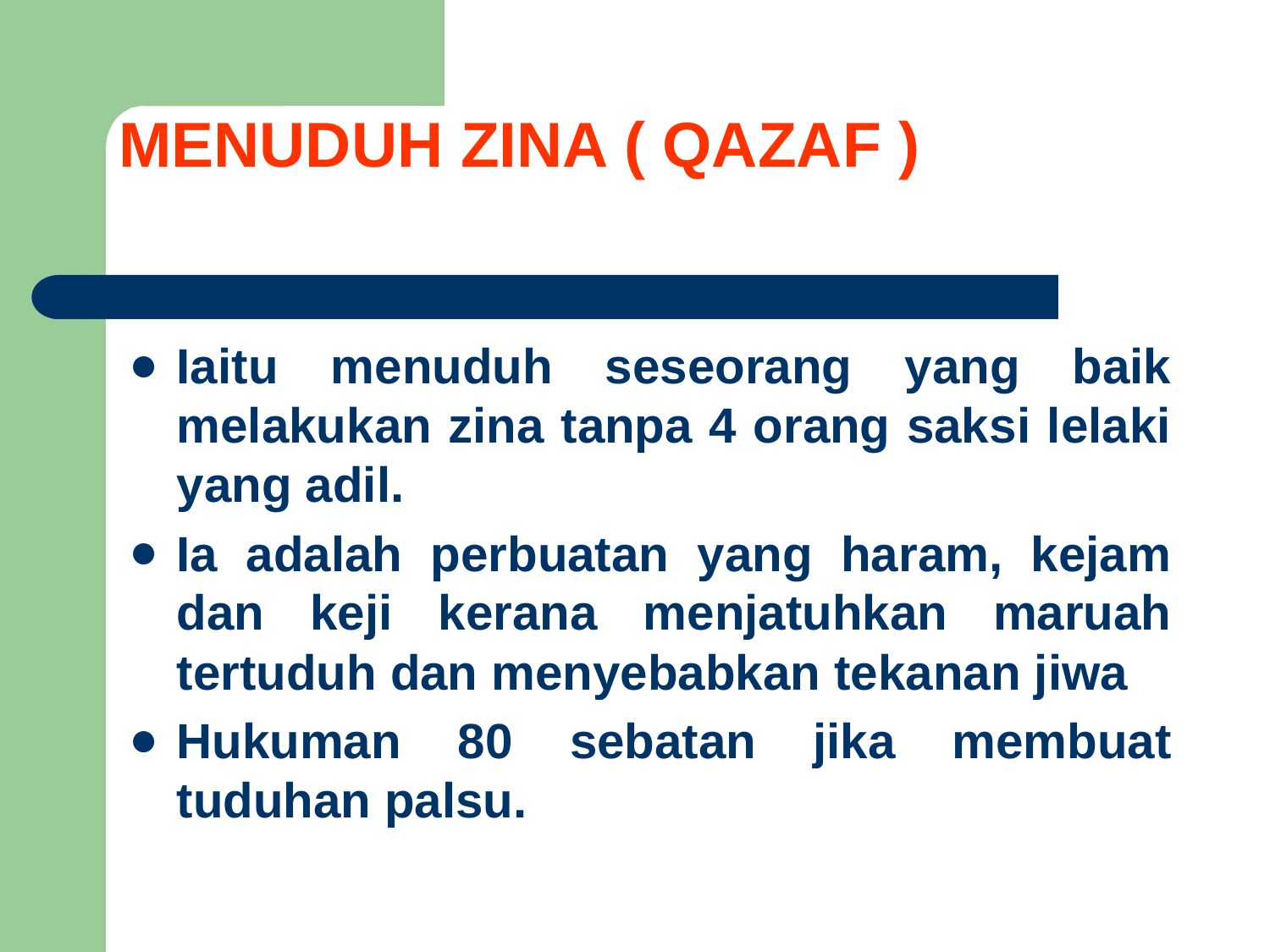

# MENUDUH ZINA ( QAZAF )
Iaitu menuduh seseorang yang baik melakukan zina tanpa 4 orang saksi lelaki yang adil.
Ia adalah perbuatan yang haram, kejam dan keji kerana menjatuhkan maruah tertuduh dan menyebabkan tekanan jiwa
Hukuman 80 sebatan jika membuat tuduhan palsu.